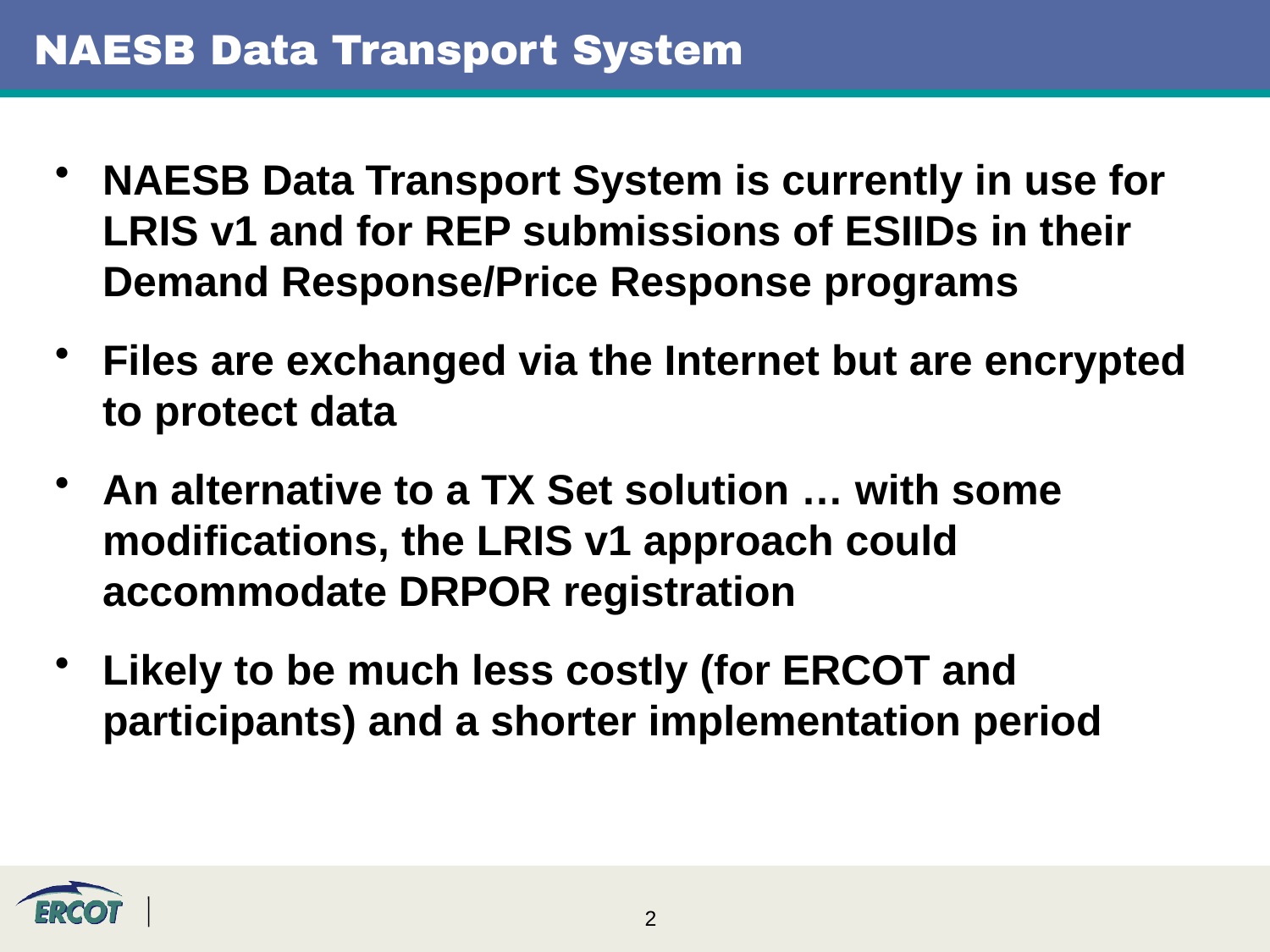

# NAESB Data Transport System
NAESB Data Transport System is currently in use for LRIS v1 and for REP submissions of ESIIDs in their Demand Response/Price Response programs

Files are exchanged via the Internet but are encrypted to protect data

An alternative to a TX Set solution … with some modifications, the LRIS v1 approach could accommodate DRPOR registration

Likely to be much less costly (for ERCOT and participants) and a shorter implementation period